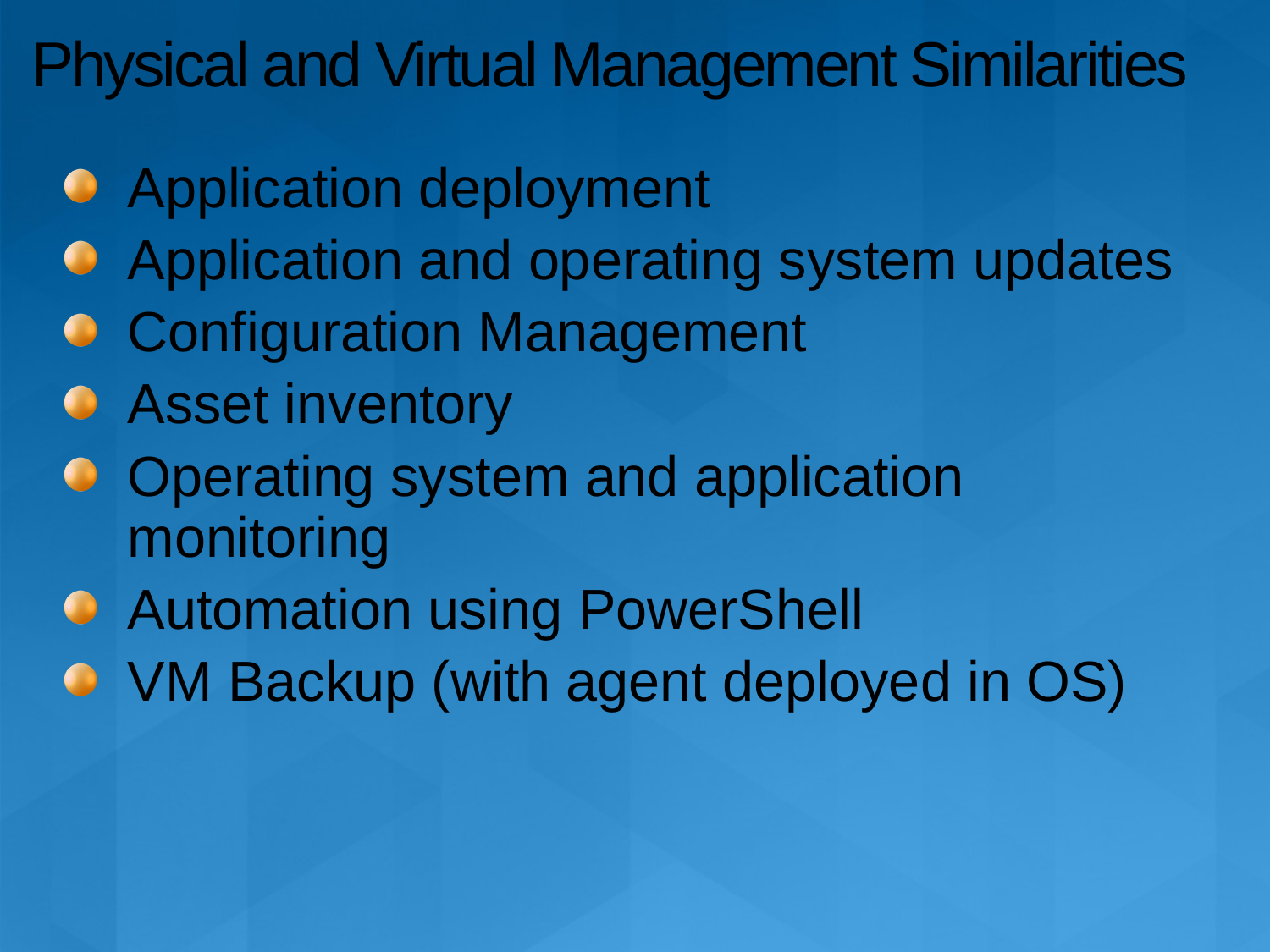

# Physical and Virtual Management Similarities
Application deployment
Application and operating system updates
Configuration Management
Asset inventory
Operating system and application monitoring
Automation using PowerShell
VM Backup (with agent deployed in OS)